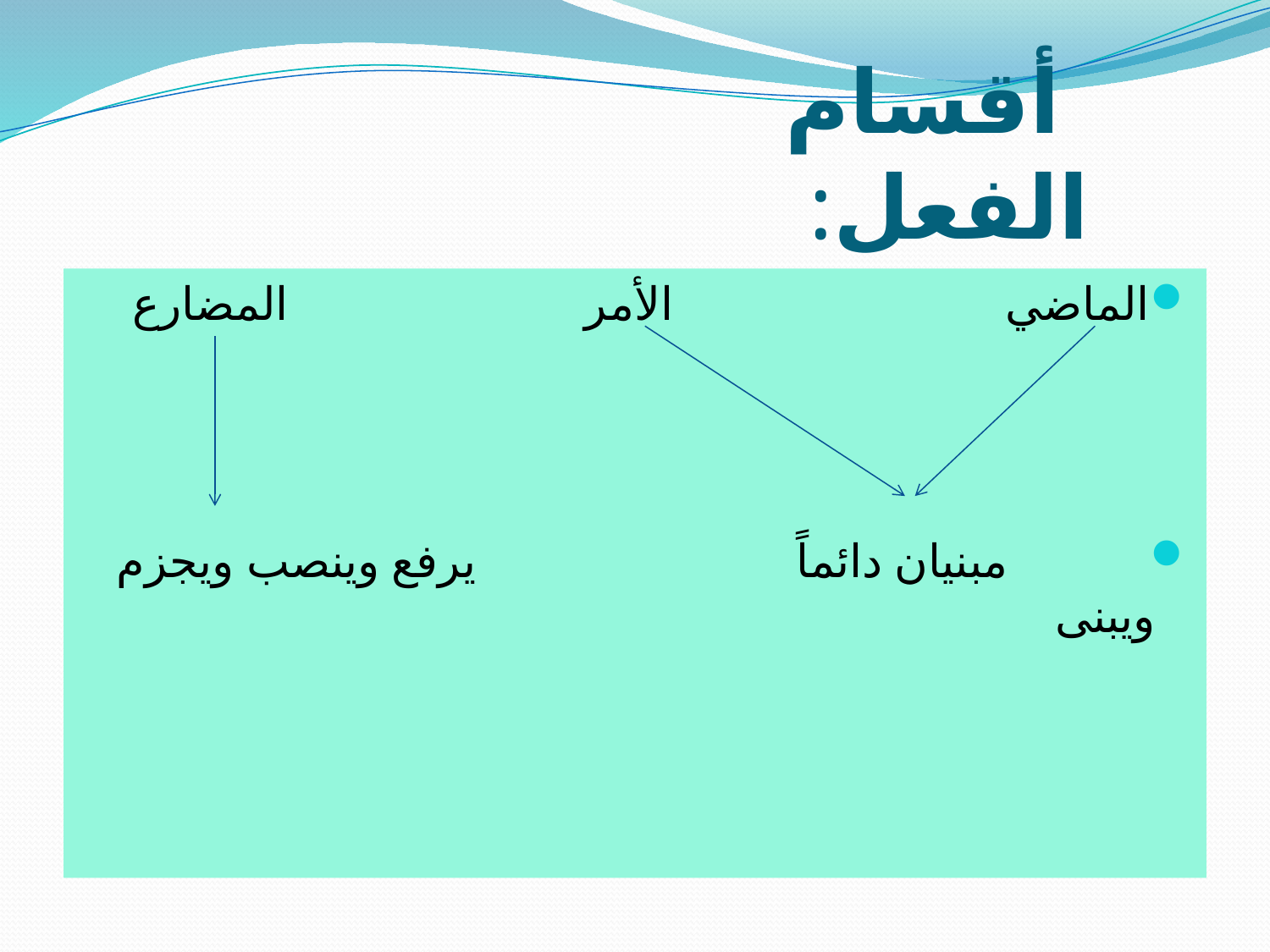

# أقسام الفعل:
الماضي                            الأمر                         المضارع

            مبنيان دائماً                           يرفع وينصب ويجزم ويبنى